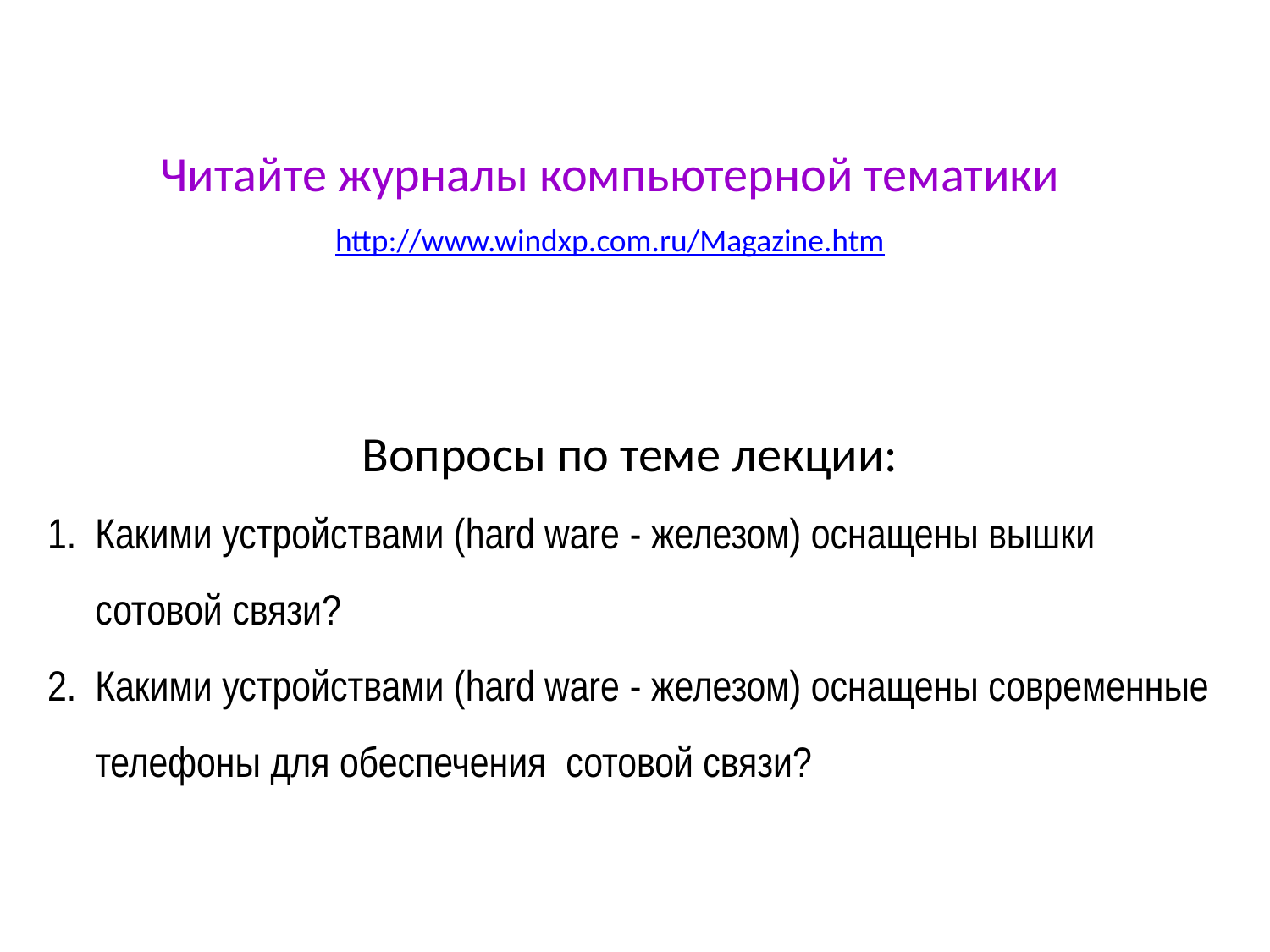

Читайте журналы компьютерной тематики
http://www.windxp.com.ru/Magazine.htm
Вопросы по теме лекции:
Какими устройствами (hard ware - железом) оснащены вышки сотовой связи?
Какими устройствами (hard ware - железом) оснащены современные телефоны для обеспечения  сотовой связи?